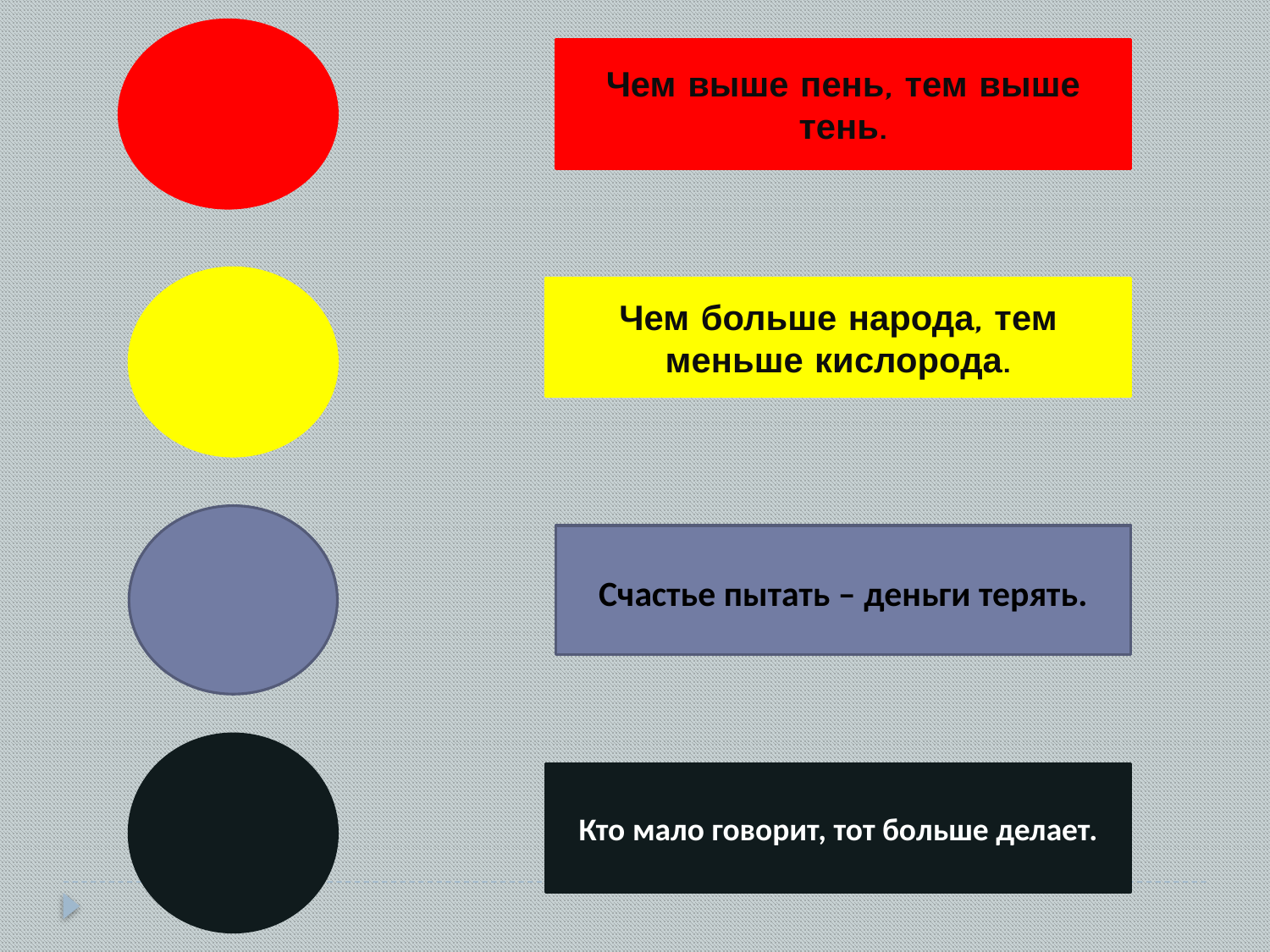

Чем выше пень, тем выше тень.

Чем больше народа, тем меньше кислорода.

Счастье пытать – деньги терять.

Кто мало говорит, тот больше делает.